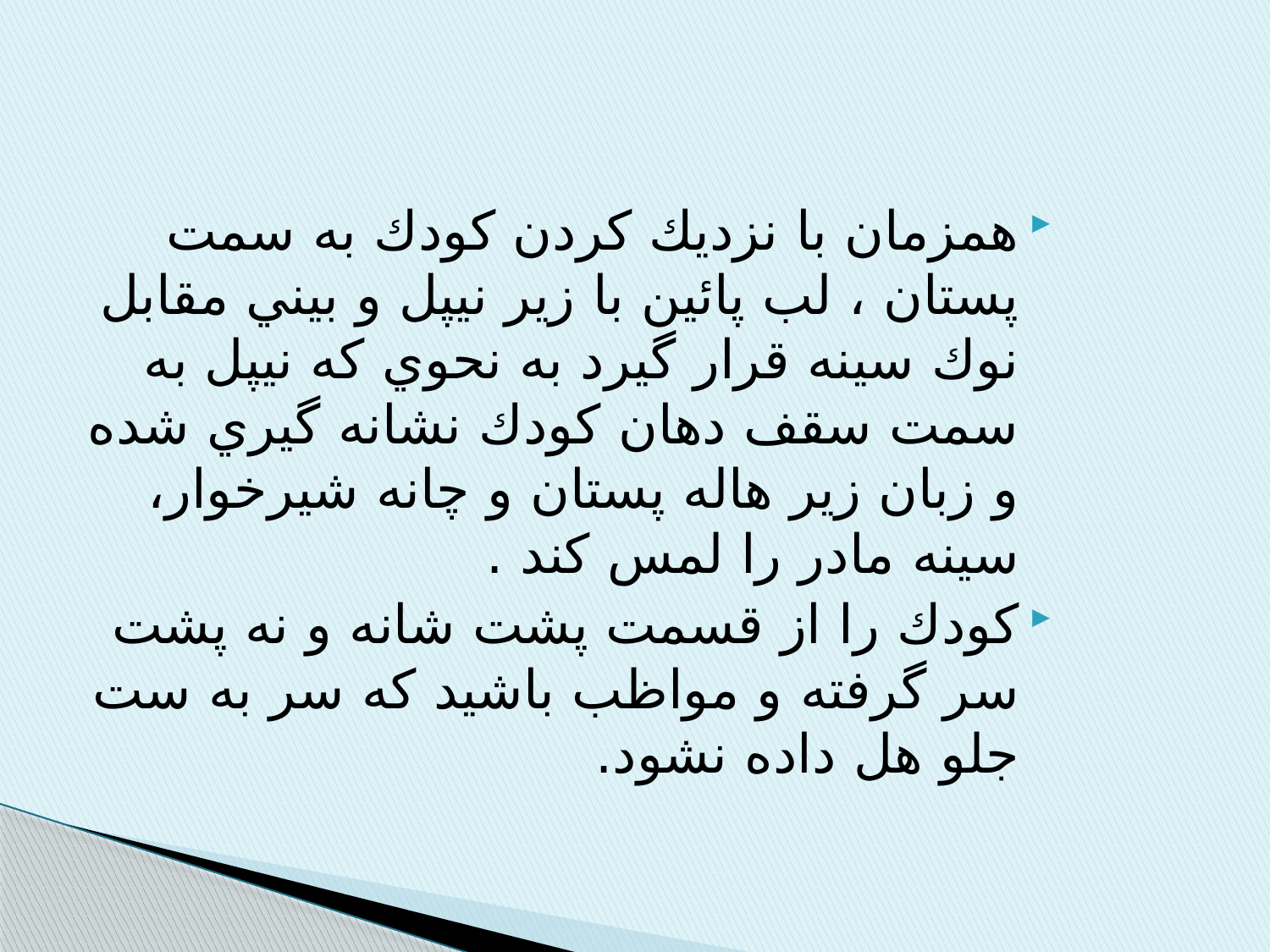

همزمان با نزديك كردن كودك به سمت پستان ، لب پائين با زير نيپل و بيني مقابل نوك سينه قرار گيرد به نحوي كه نيپل به سمت سقف دهان كودك نشانه گيري شده و زبان زير هاله پستان و چانه شيرخوار، سينه مادر را لمس كند .
كودك را از قسمت پشت شانه و نه پشت سر گرفته و مواظب باشيد كه سر به ست جلو هل داده نشود.